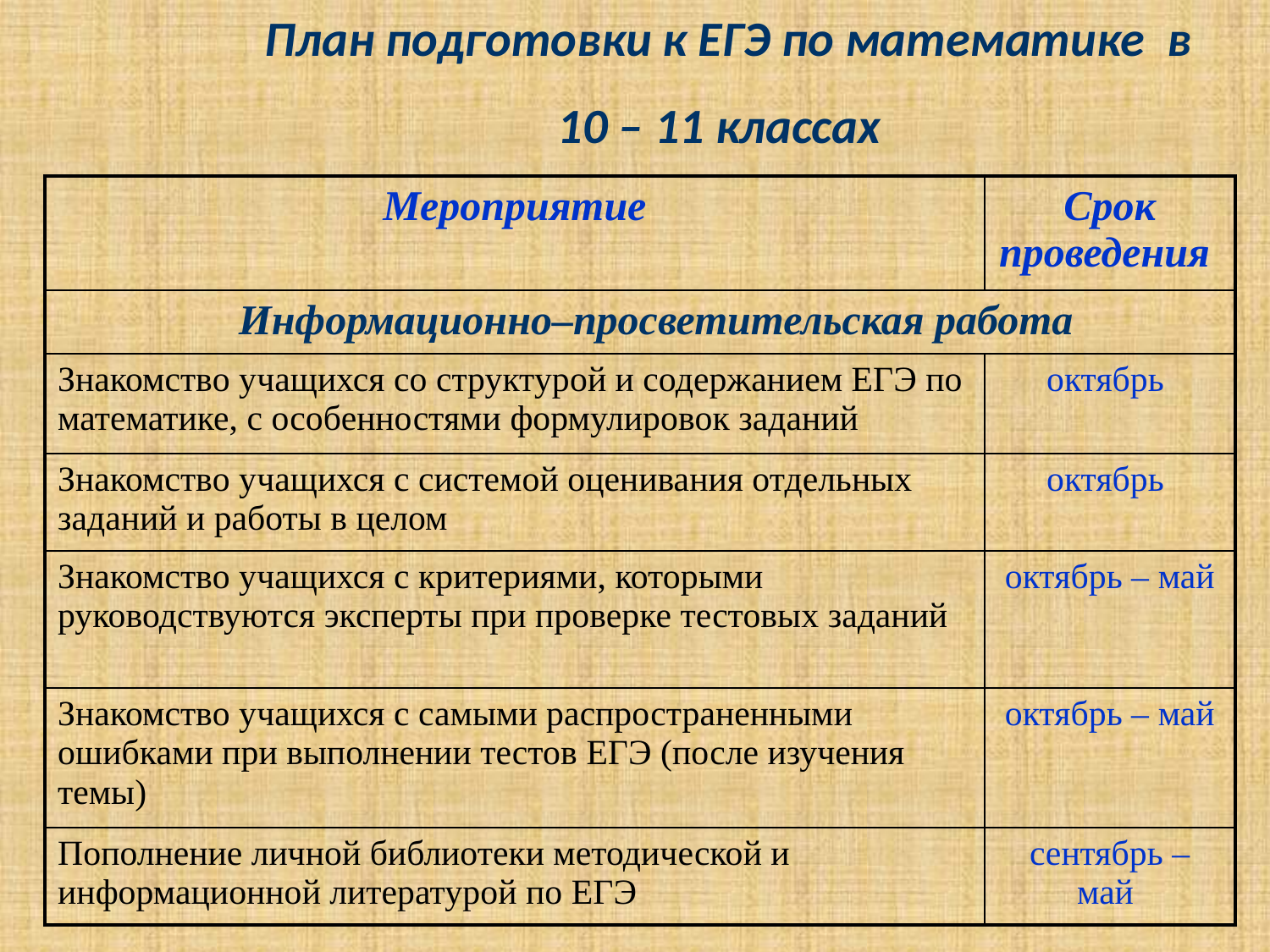

# План подготовки к ЕГЭ по математике  в 10 – 11 классах
| Мероприятие | Срок проведения |
| --- | --- |
| Информационно–просветительская работа |  |
| Знакомство учащихся со структурой и содержанием ЕГЭ по математике, с особенностями формулировок заданий | октябрь |
| Знакомство учащихся с системой оценивания отдельных заданий и работы в целом | октябрь |
| Знакомство учащихся с критериями, которыми руководствуются эксперты при проверке тестовых заданий | октябрь – май |
| Знакомство учащихся с самыми распространенными ошибками при выполнении тестов ЕГЭ (после изучения темы) | октябрь – май |
| Пополнение личной библиотеки методической и информационной литературой по ЕГЭ | сентябрь – май |